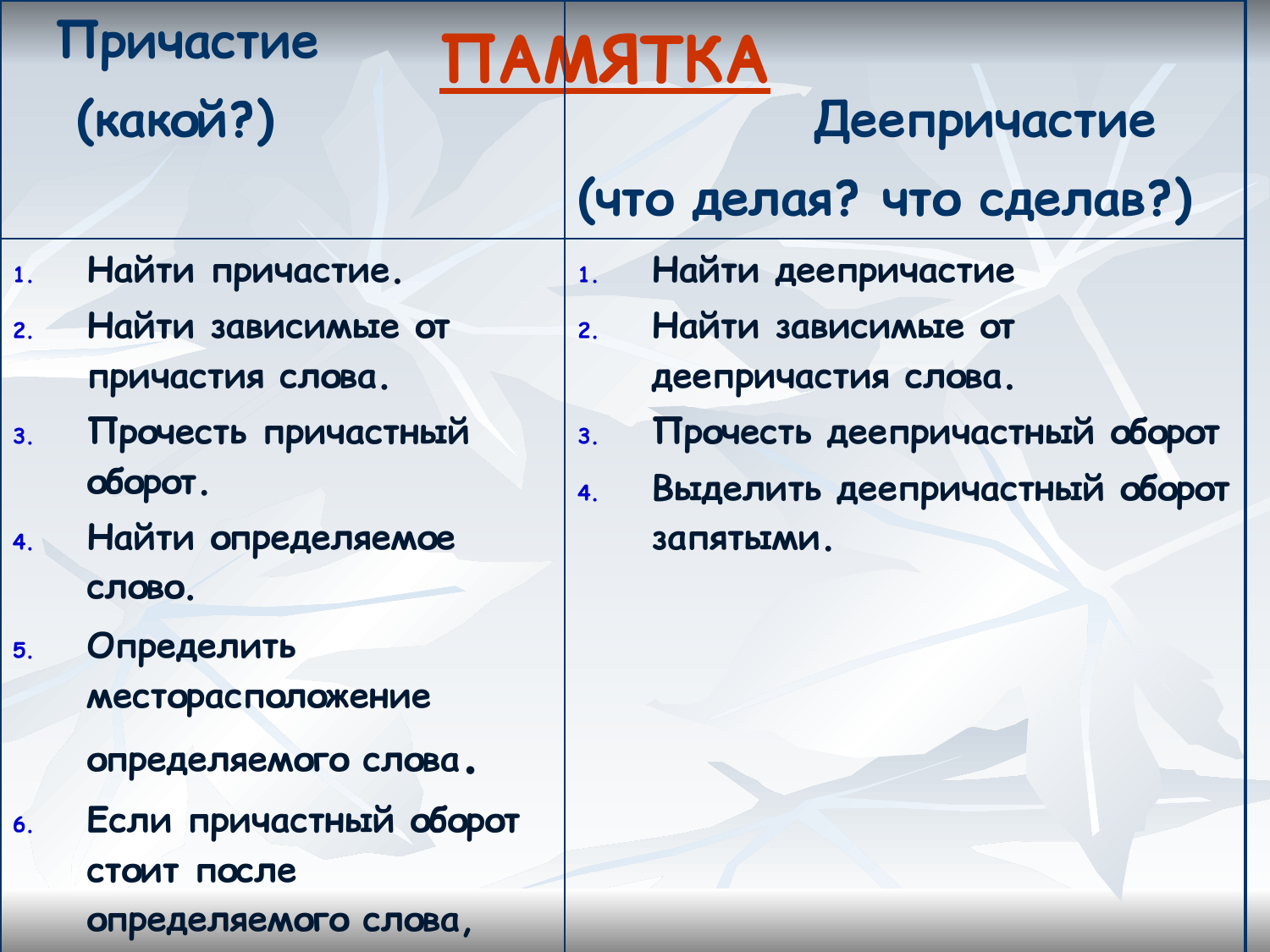

| Причастие (какой?) | Деепричастие (что делая? что сделав?) |
| --- | --- |
| Найти причастие. Найти зависимые от причастия слова. Прочесть причастный оборот. Найти определяемое слово. Определить месторасположение определяемого слова. Если причастный оборот стоит после определяемого слова, выделить его запятой. | Найти деепричастие Найти зависимые от деепричастия слова. Прочесть деепричастный оборот Выделить деепричастный оборот запятыми. |
# ПАМЯТКА